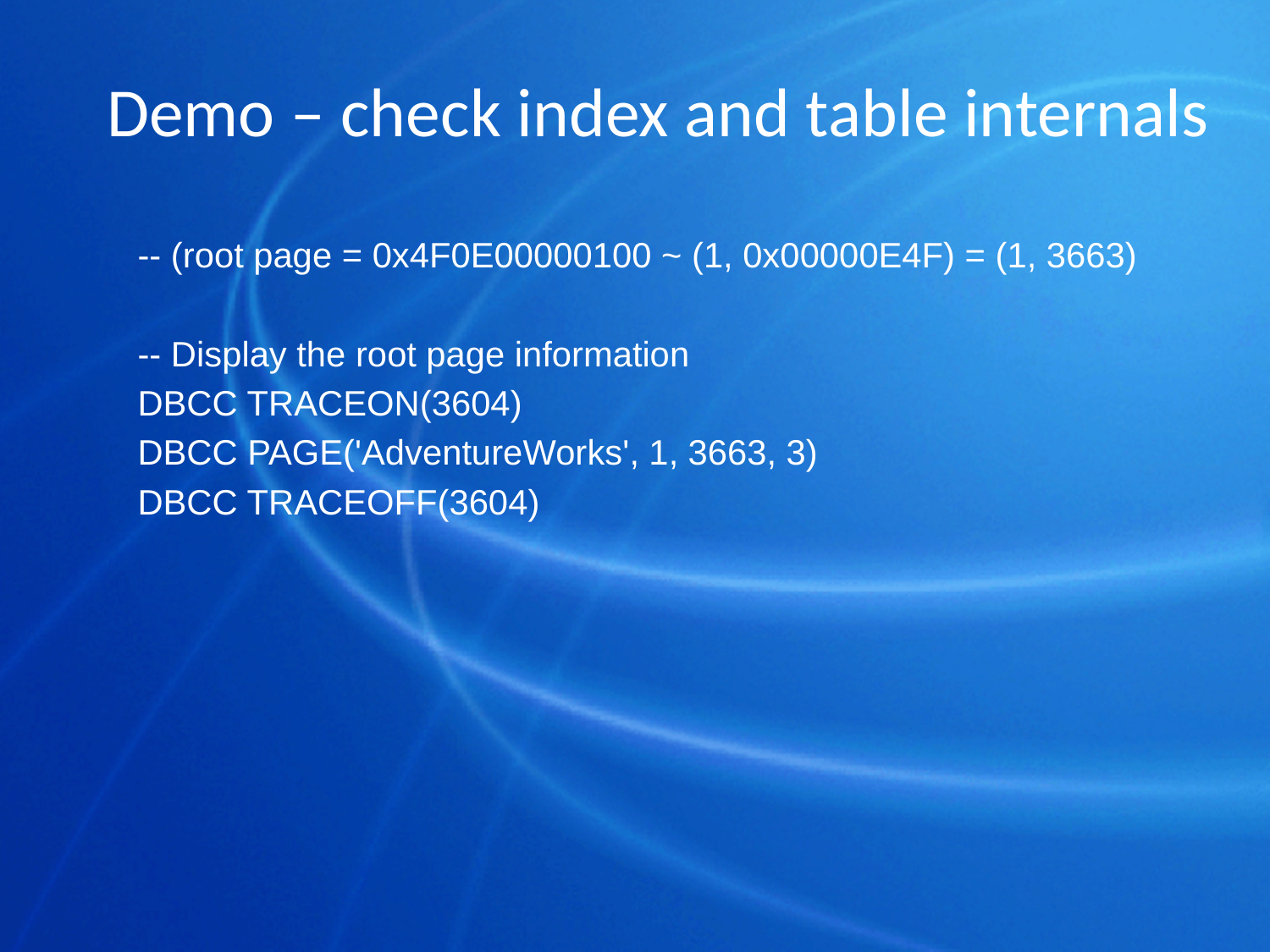

# Demo – check index and table internals
-- (root page = 0x4F0E00000100 ~ (1, 0x00000E4F) = (1, 3663)

-- Display the root page information
DBCC TRACEON(3604)
DBCC PAGE('AdventureWorks', 1, 3663, 3)
DBCC TRACEOFF(3604)